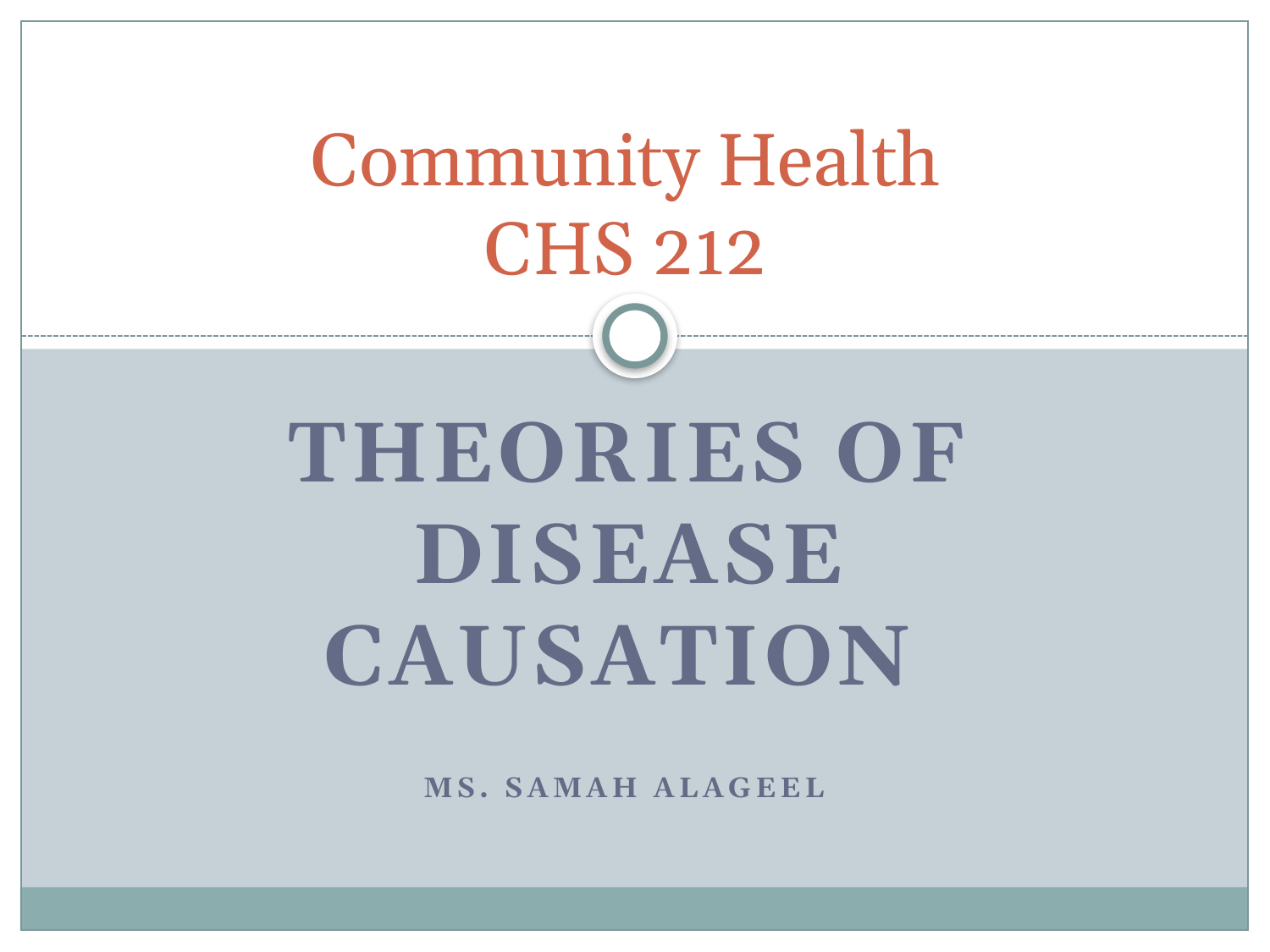

# Community Health CHS 212
Theories of disease causation

Ms. Samah alageel